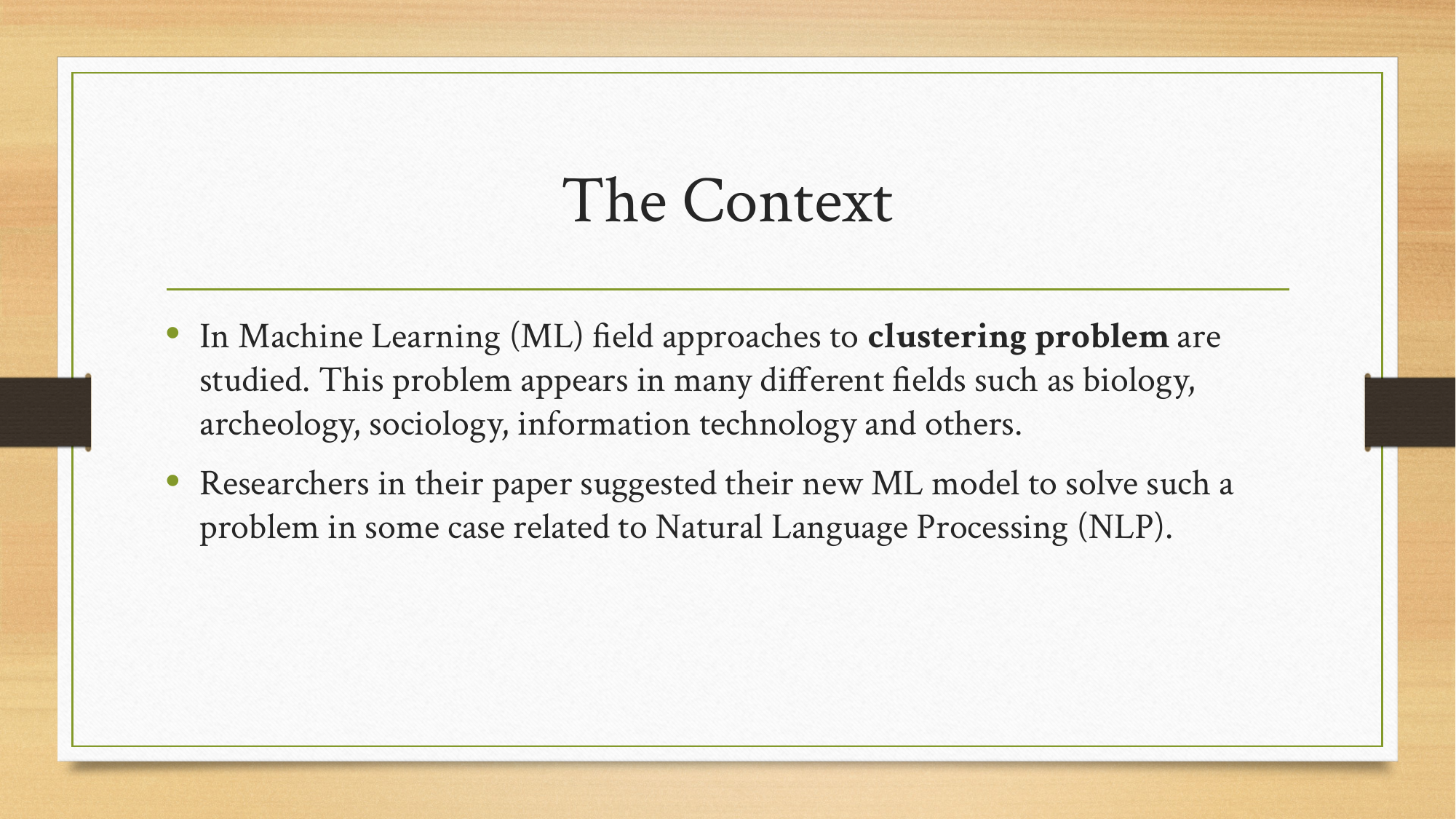

# The Context
In Machine Learning (ML) field approaches to clustering problem are studied. This problem appears in many different fields such as biology, archeology, sociology, information technology and others.
Researchers in their paper suggested their new ML model to solve such a problem in some case related to Natural Language Processing (NLP).